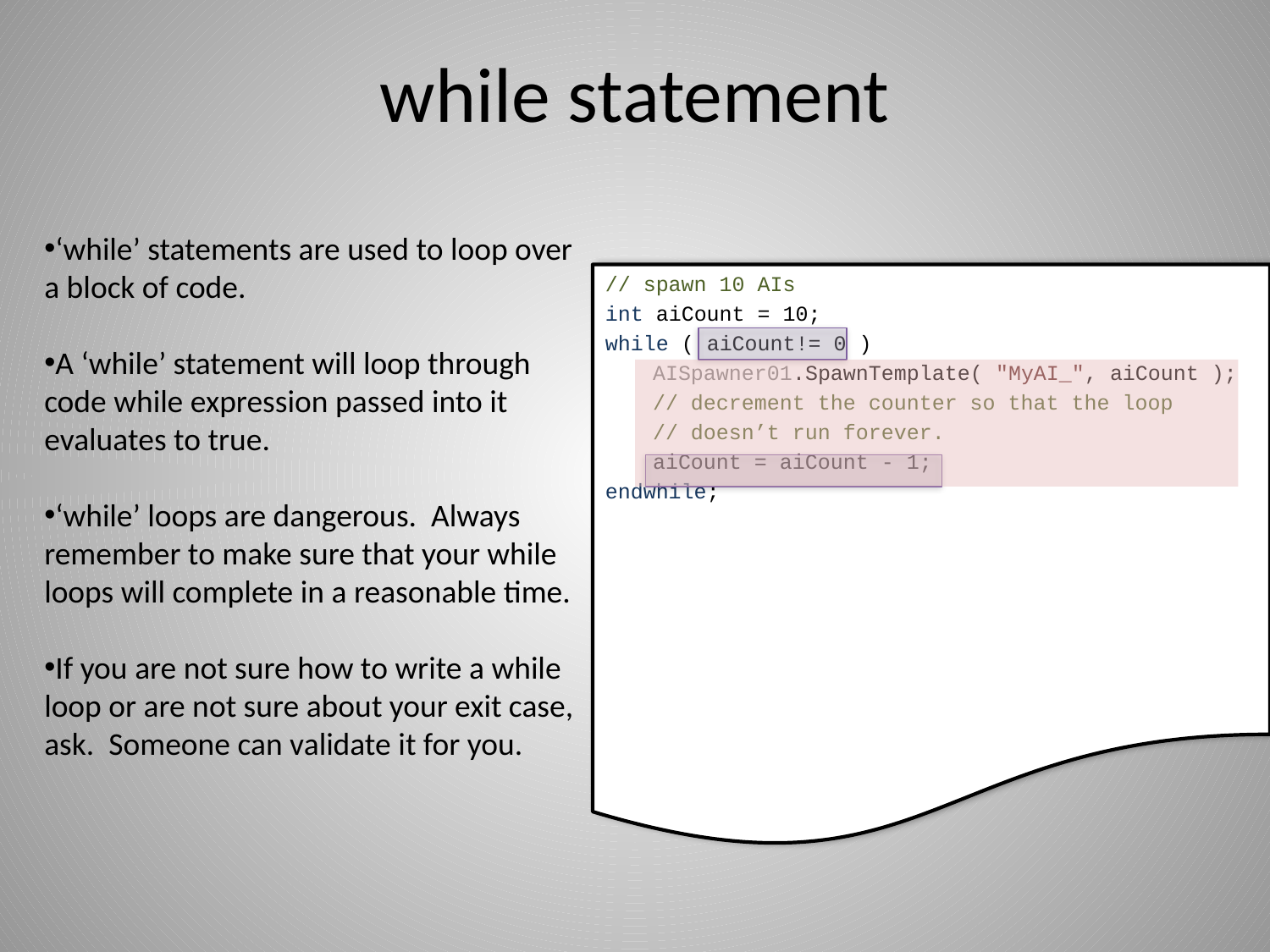

while statement
‘while’ statements are used to loop over a block of code.

A ‘while’ statement will loop through code while expression passed into it evaluates to true.

‘while’ loops are dangerous.  Always remember to make sure that your while loops will complete in a reasonable time.

If you are not sure how to write a while loop or are not sure about your exit case, ask.  Someone can validate it for you.
// spawn 10 AIs
int aiCount = 10;
while ( aiCount!= 0 )
	AISpawner01.SpawnTemplate( "MyAI_", aiCount );
	// decrement the counter so that the loop
	// doesn’t run forever.
	aiCount = aiCount - 1;
endwhile;